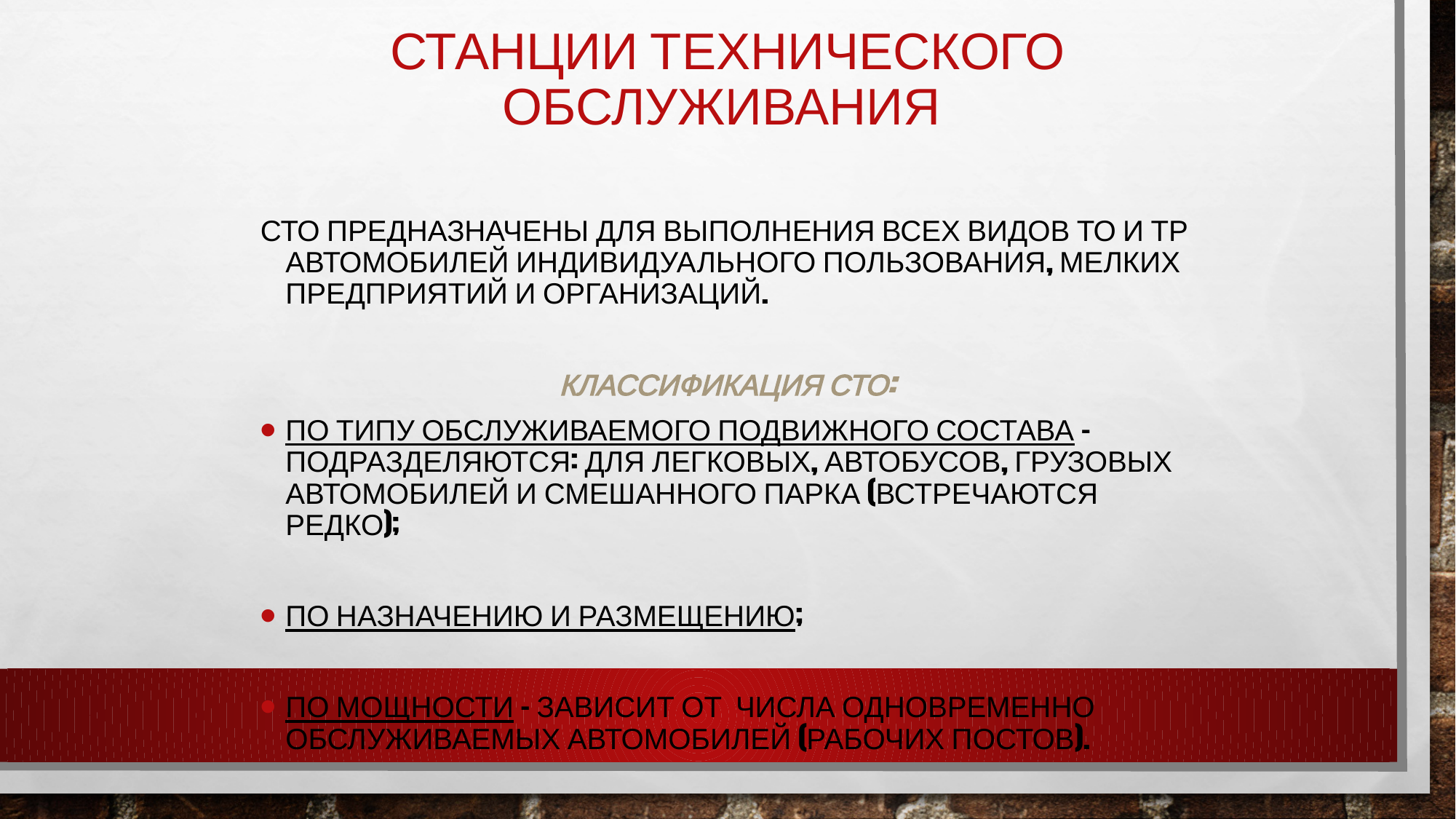

# Станции технического обслуживания
СТО предназначены для выполнения всех видов ТО и ТР автомобилей индивидуального пользования, мелких предприятий и организаций.

Классификация СТО:
по типу обслуживаемого подвижного состава - подразделяются: для легковых, автобусов, грузовых автомобилей и смешанного парка (встречаются редко);

по назначению и размещению;

по мощности – зависит от  числа одновременно обслуживаемых автомобилей (рабочих постов).